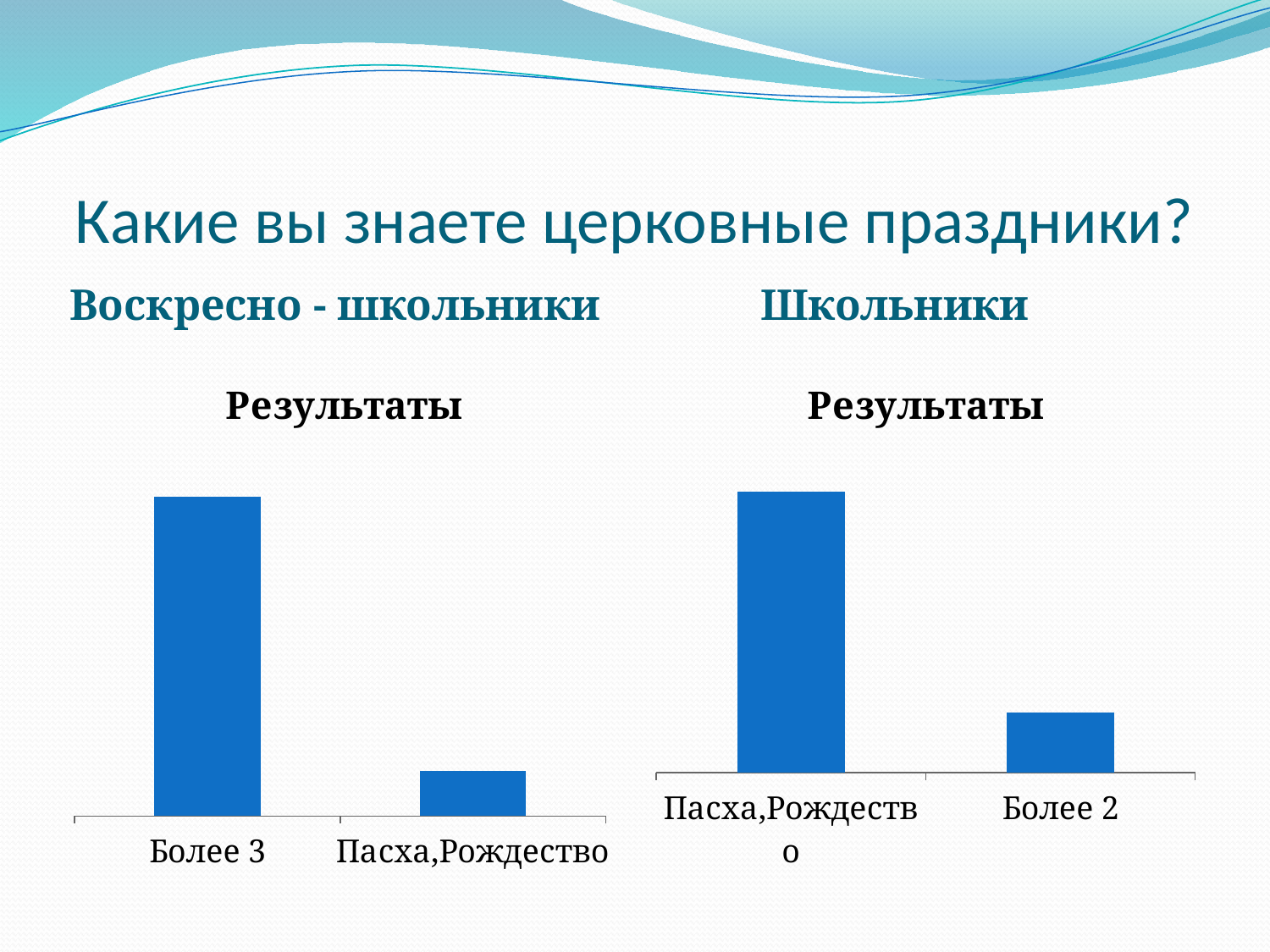

# Какие вы знаете церковные праздники?
Воскресно - школьники
Школьники

### Chart:

| Category | Результаты |
|---|---|
| Более 3 | 14.0 |
| Пасха,Рождество | 2.0 |

### Chart:

| Category | Результаты |
|---|---|
| Пасха,Рождество | 14.0 |
| Более 2 | 3.0 |